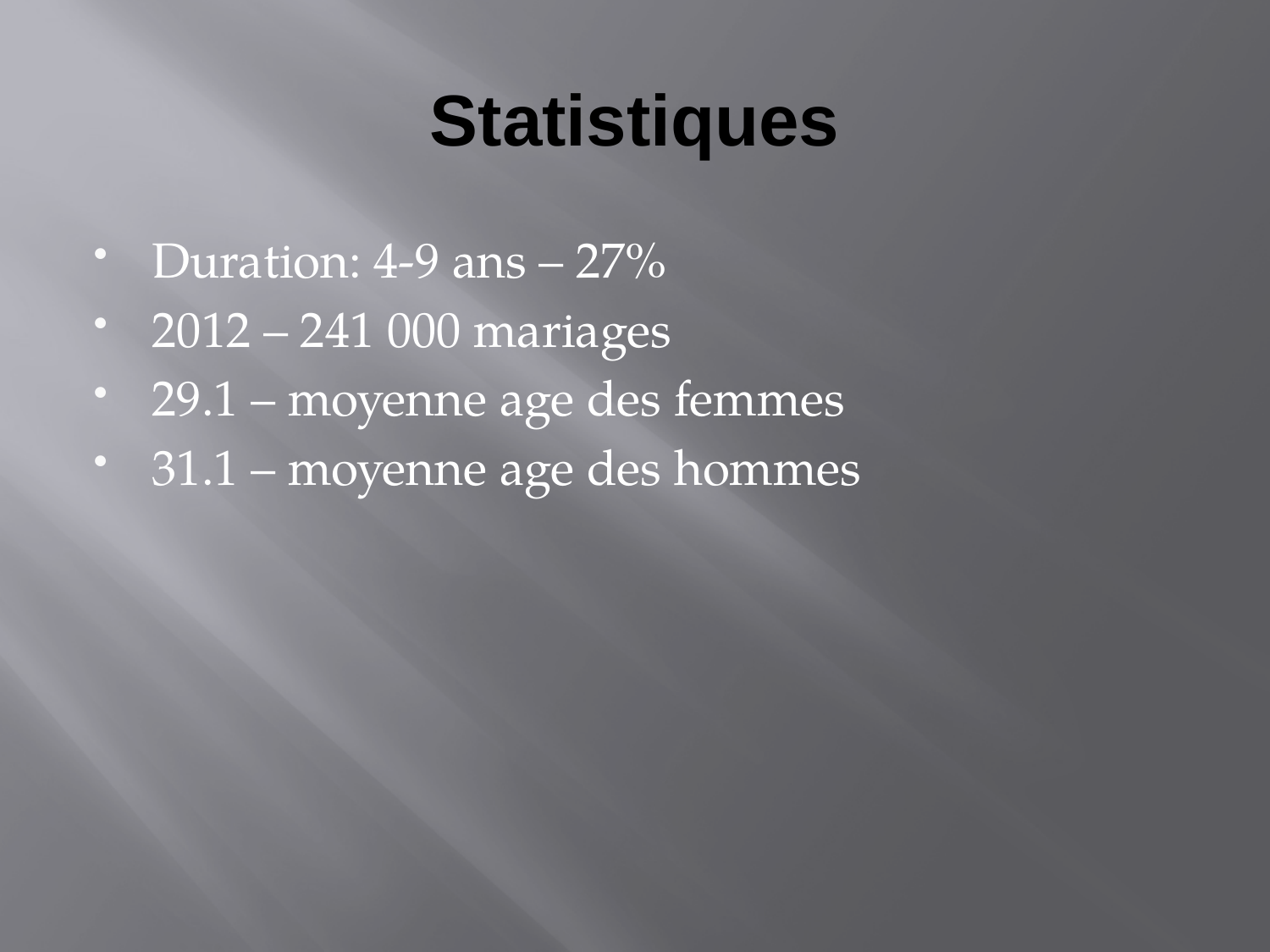

# Statistiques
Duration: 4-9 ans – 27%
2012 – 241 000 mariages
29.1 – moyenne age des femmes
31.1 – moyenne age des hommes